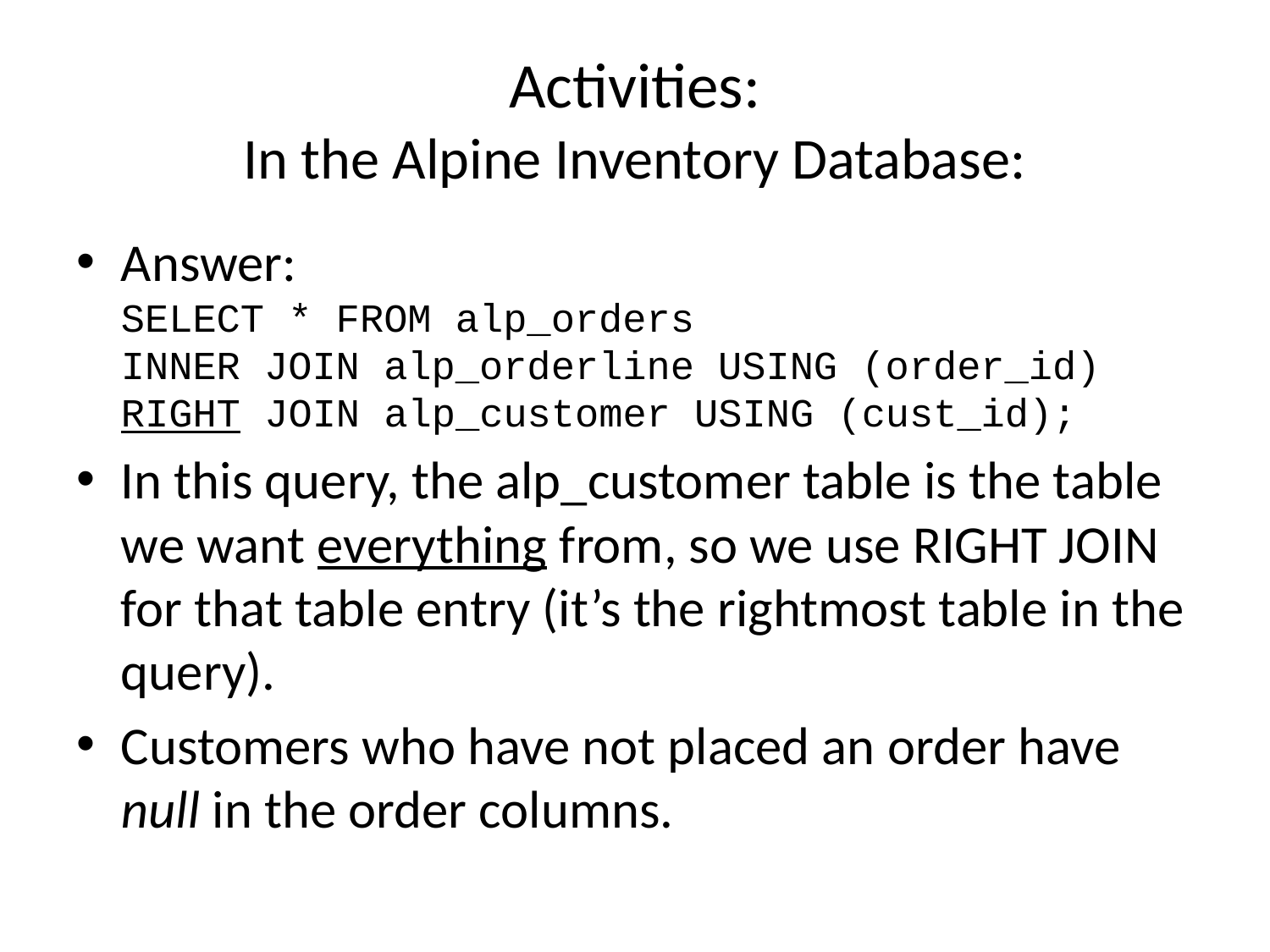

# Activities: In the Alpine Inventory Database:
Answer:
SELECT * FROM alp_orders
INNER JOIN alp_orderline USING (order_id)
RIGHT JOIN alp_customer USING (cust_id);
In this query, the alp_customer table is the table we want everything from, so we use RIGHT JOIN for that table entry (it’s the rightmost table in the query).
Customers who have not placed an order have null in the order columns.